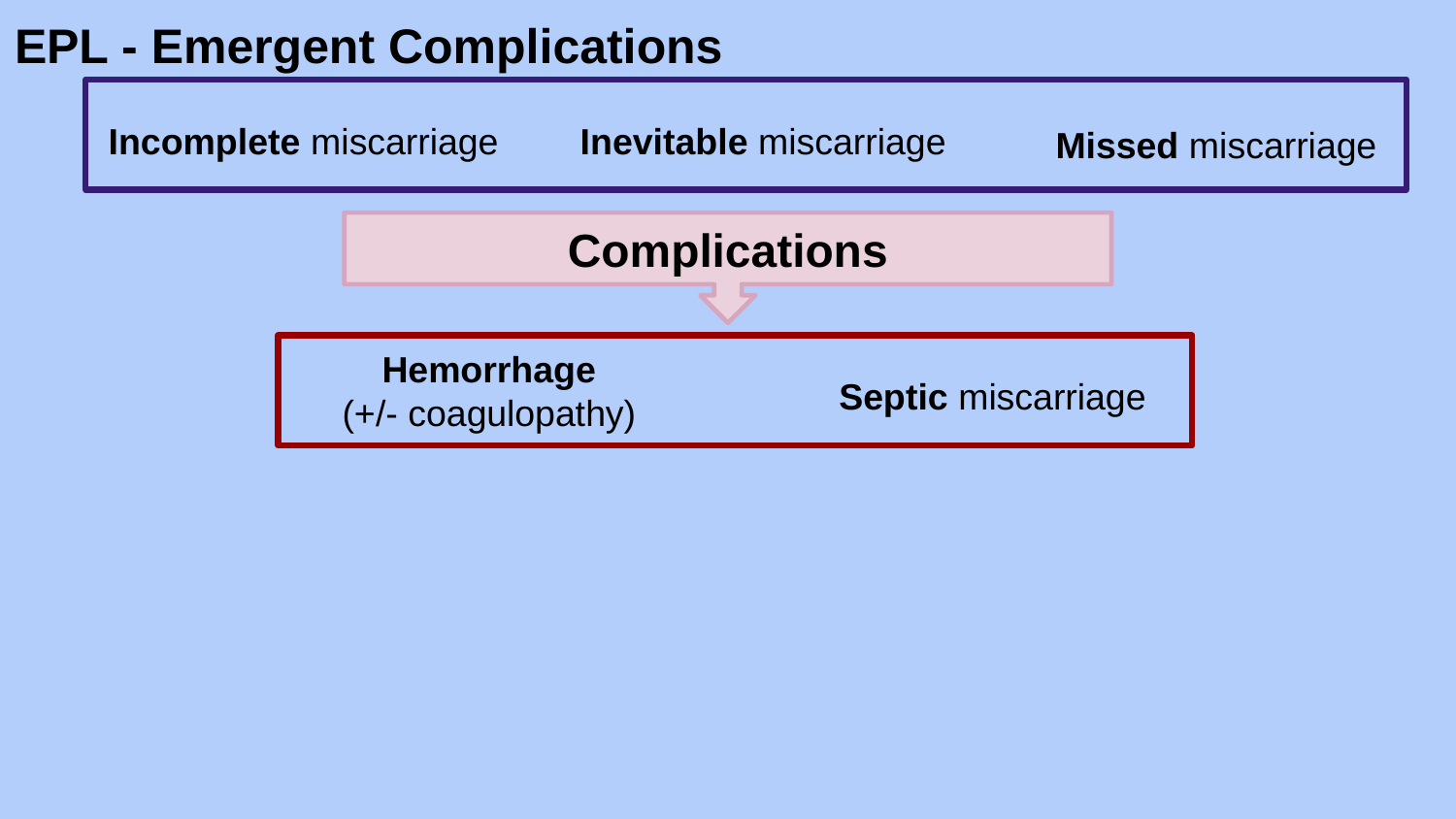

# EPL - Emergent Complications

Incomplete miscarriage
Inevitable miscarriage
Missed miscarriage
Complications

Hemorrhage
(+/- coagulopathy)
Septic miscarriage